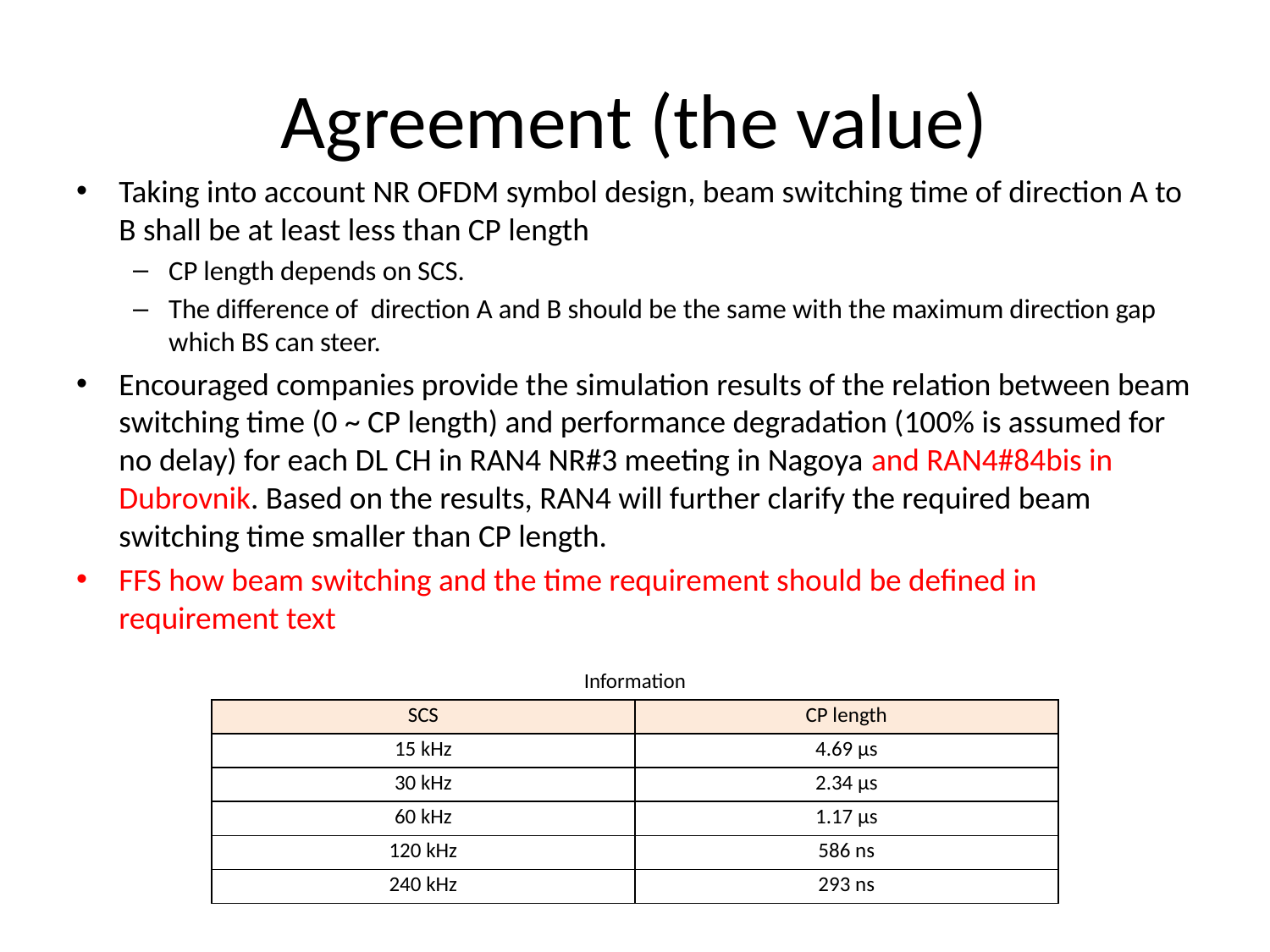

# Agreement (the value)
Taking into account NR OFDM symbol design, beam switching time of direction A to B shall be at least less than CP length
CP length depends on SCS.
The difference of  direction A and B should be the same with the maximum direction gap which BS can steer.
Encouraged companies provide the simulation results of the relation between beam switching time (0 ~ CP length) and performance degradation (100% is assumed for no delay) for each DL CH in RAN4 NR#3 meeting in Nagoya and RAN4#84bis in Dubrovnik. Based on the results, RAN4 will further clarify the required beam switching time smaller than CP length.
FFS how beam switching and the time requirement should be defined in requirement text
| Information |  |
| --- | --- |
| SCS | CP length |
| 15 kHz | 4.69 µs |
| 30 kHz | 2.34 µs |
| 60 kHz | 1.17 µs |
| 120 kHz | 586 ns |
| 240 kHz | 293 ns |